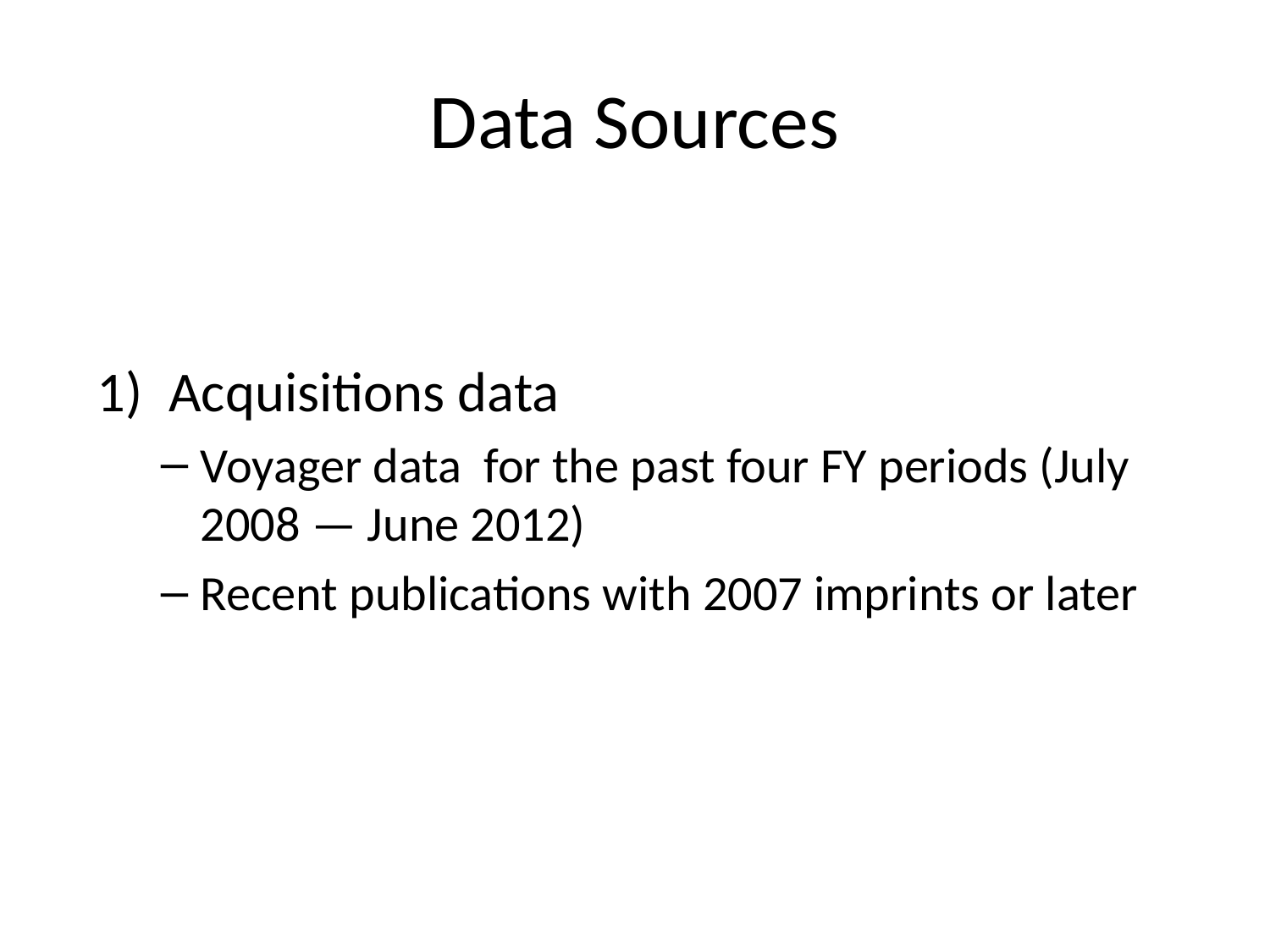

# Data Sources
Acquisitions data
Voyager data  for the past four FY periods (July 2008 — June 2012)
Recent publications with 2007 imprints or later